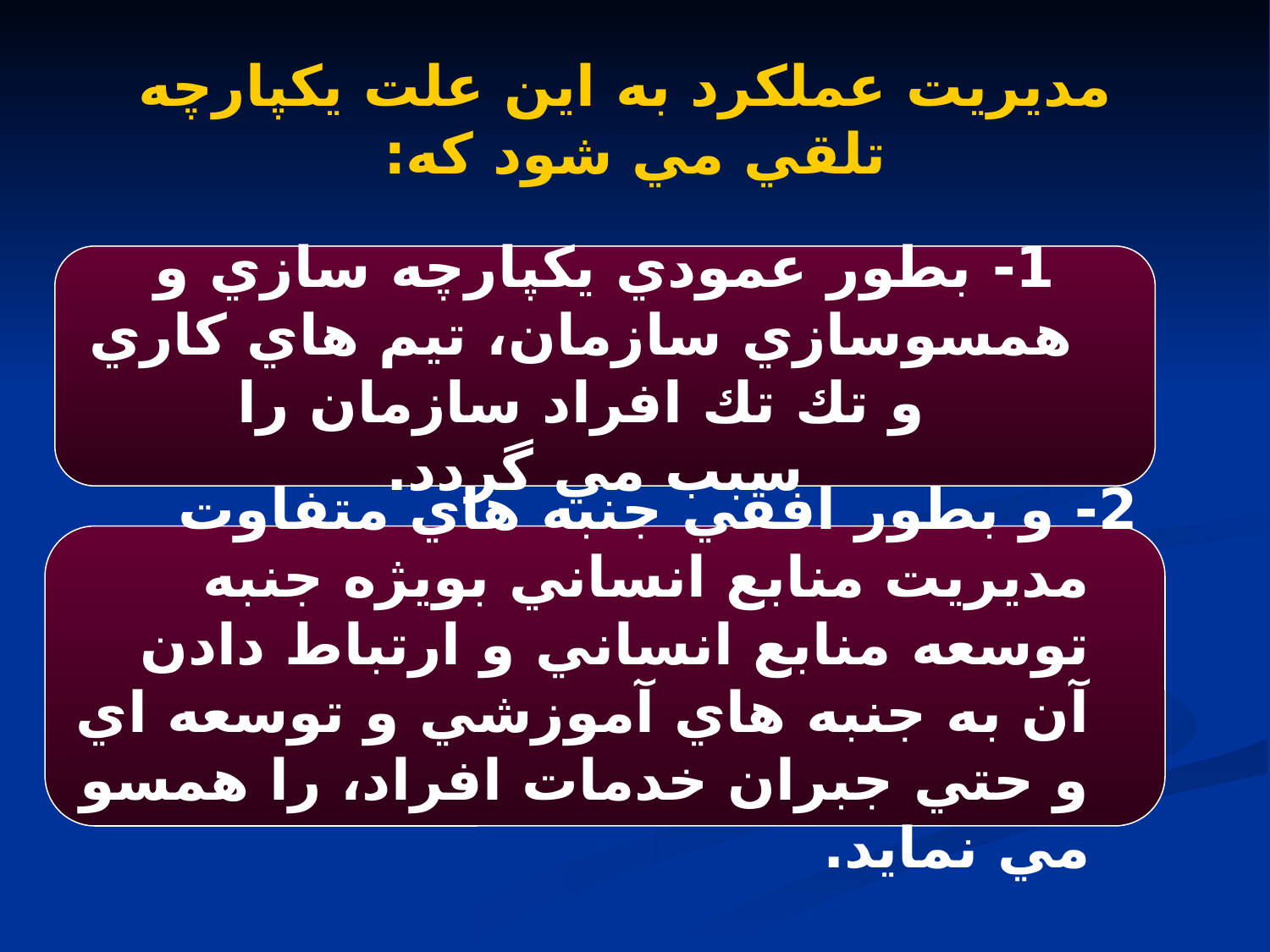

# مديريت عملكرد به اين علت يكپارچه تلقي مي شود كه:
1- بطور عمودي يكپارچه سازي و همسوسازي سازمان، تيم هاي كاري و تك تك افراد سازمان را
 سبب مي گردد.

2- و بطور افقي جنبه هاي متفاوت مديريت منابع انساني بويژه جنبه توسعه منابع انساني و ارتباط دادن آن به جنبه هاي آموزشي و توسعه اي و حتي جبران خدمات افراد، را همسو مي نمايد.